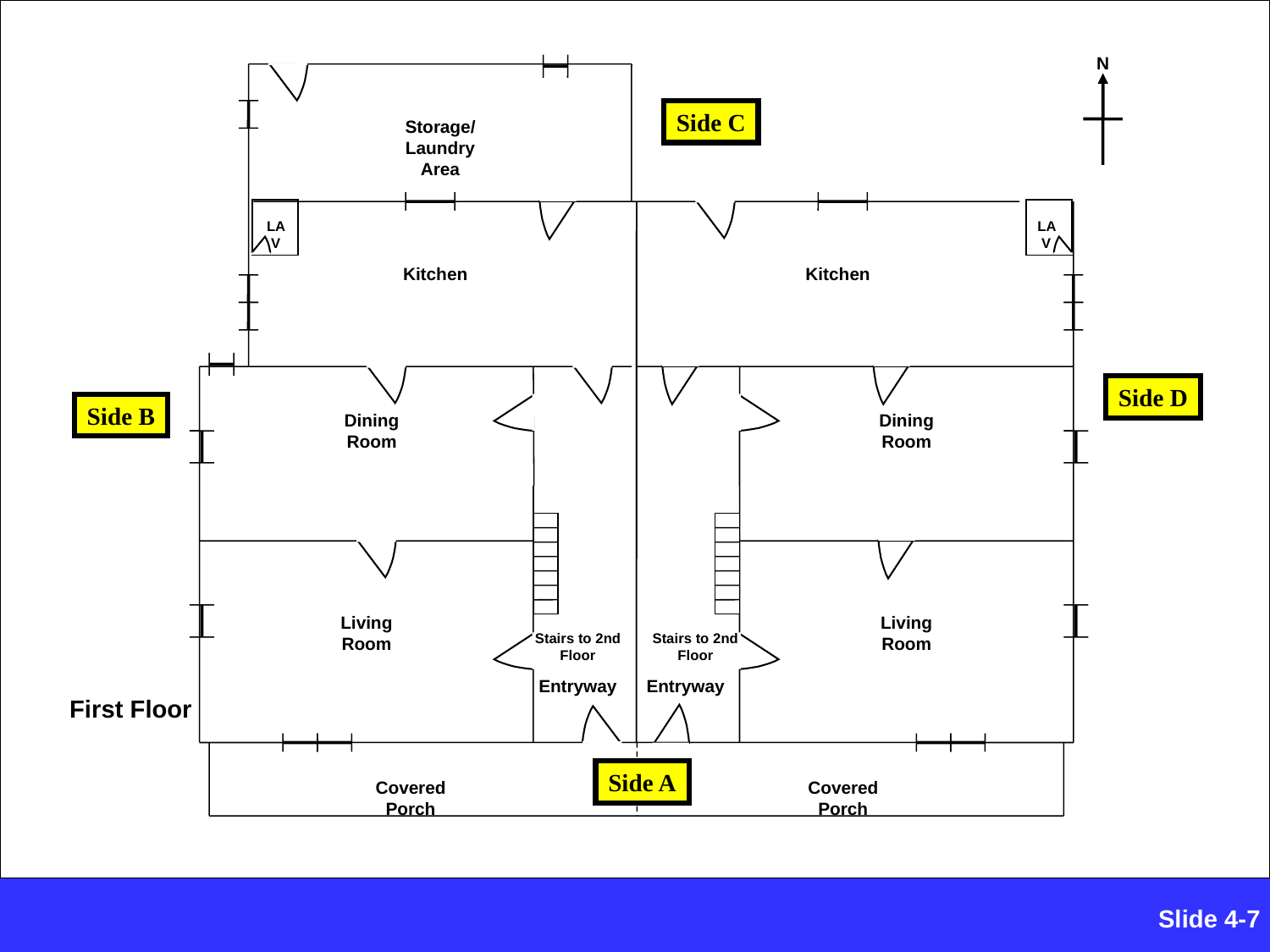

N

Side C

Storage/ Laundry Area

LAV

LAV

Kitchen
Kitchen

Side D
Side B

Dining Room
Dining Room

Living Room
Living Room

Stairs to 2nd Floor
Stairs to 2nd Floor

Entryway
Entryway
First Floor

Side A
Covered Porch
Covered Porch

Slide 4-7